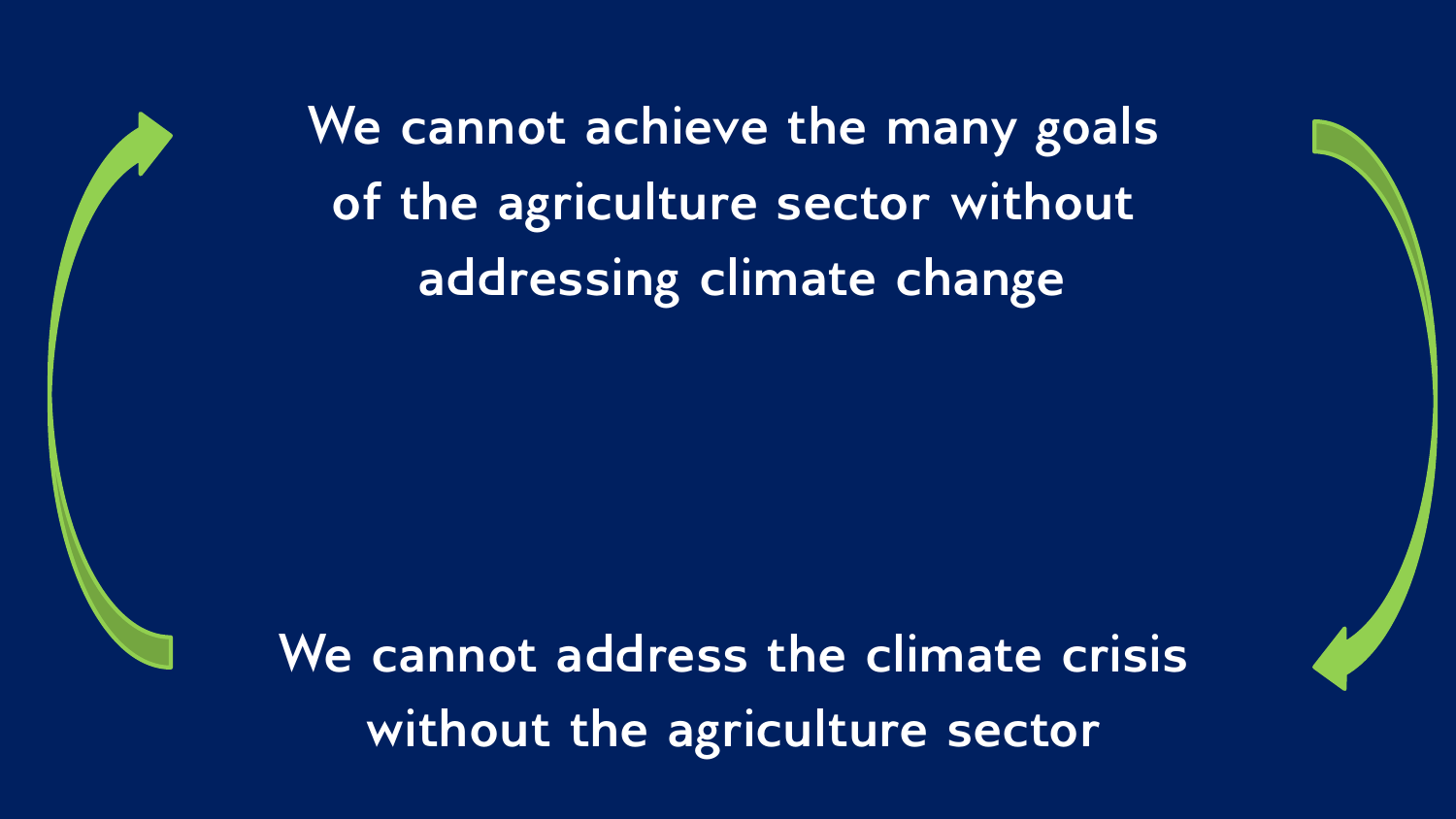

We cannot achieve the many goals
of the agriculture sector without
addressing climate change

We cannot address the climate crisis
without the agriculture sector